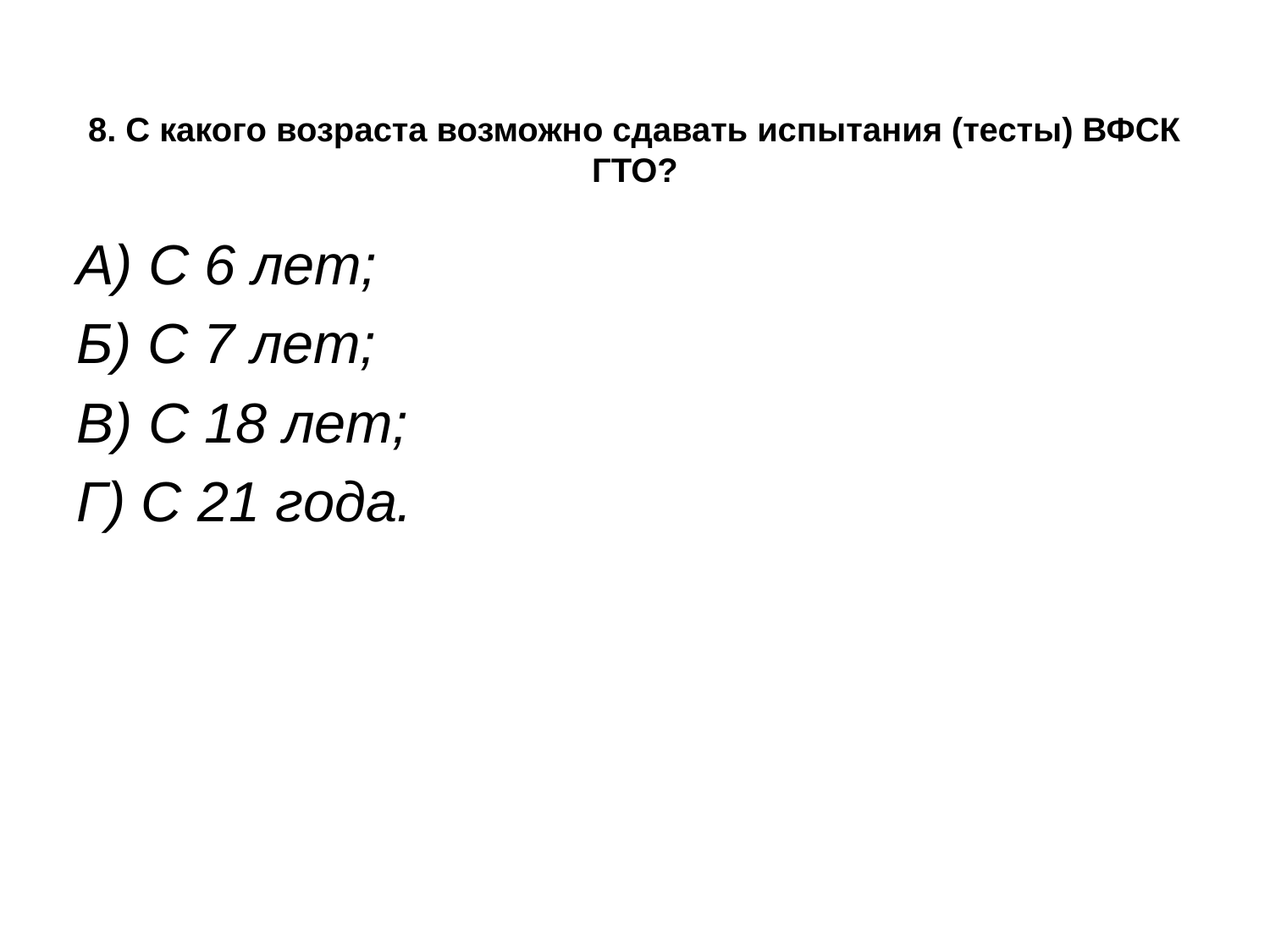

# 8. С какого возраста возможно сдавать испытания (тесты) ВФСК ГТО?
А) С 6 лет;
Б) С 7 лет;
В) С 18 лет;
Г) С 21 года.